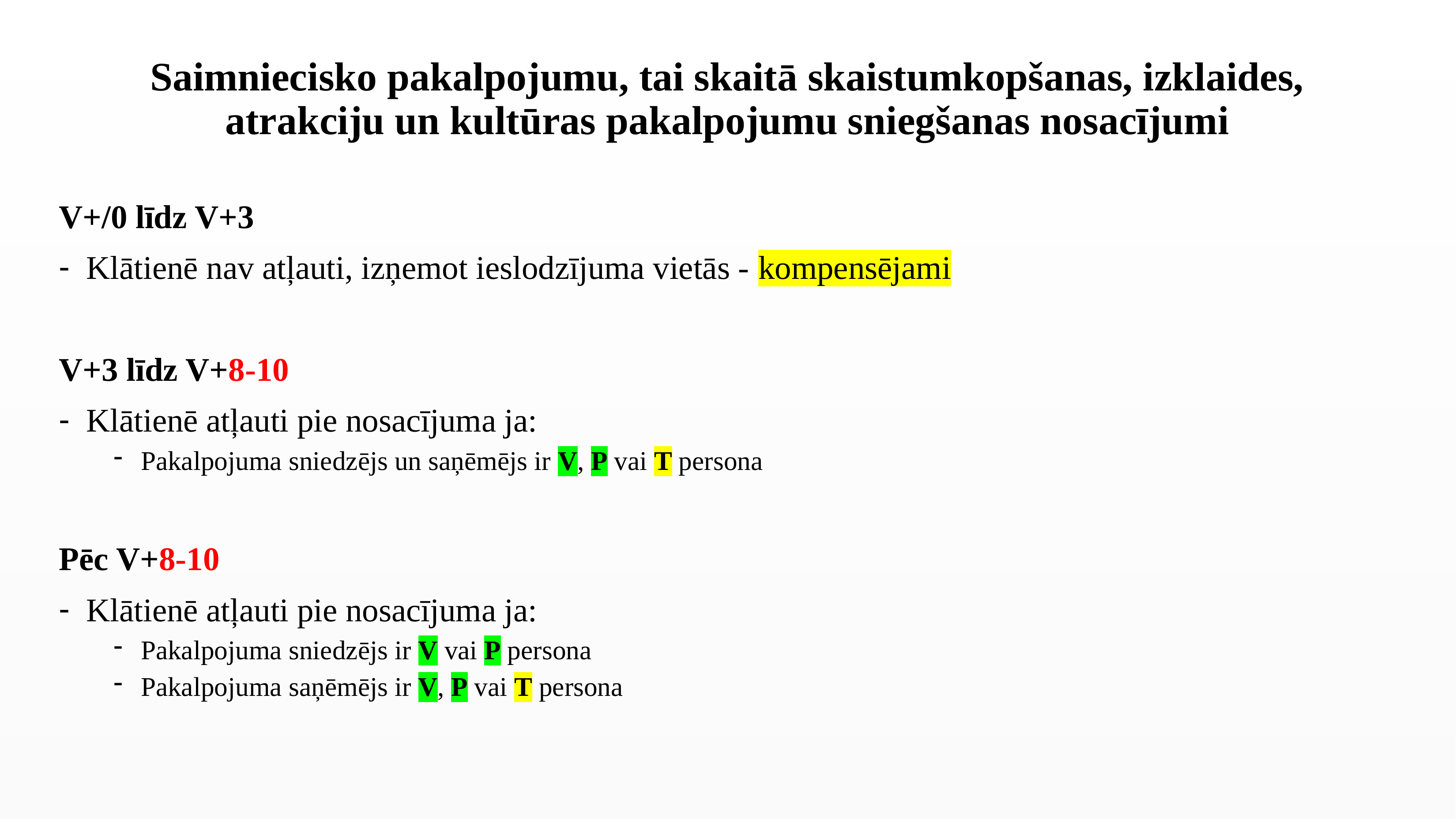

# Saimniecisko pakalpojumu, tai skaitā skaistumkopšanas, izklaides, atrakciju un kultūras pakalpojumu sniegšanas nosacījumi

V+/0 līdz V+3
Klātienē nav atļauti, izņemot ieslodzījuma vietās - kompensējami

V+3 līdz V+8-10
Klātienē atļauti pie nosacījuma ja:
Pakalpojuma sniedzējs un saņēmējs ir V, P vai T persona

Pēc V+8-10
Klātienē atļauti pie nosacījuma ja:
Pakalpojuma sniedzējs ir V vai P persona
Pakalpojuma saņēmējs ir V, P vai T persona